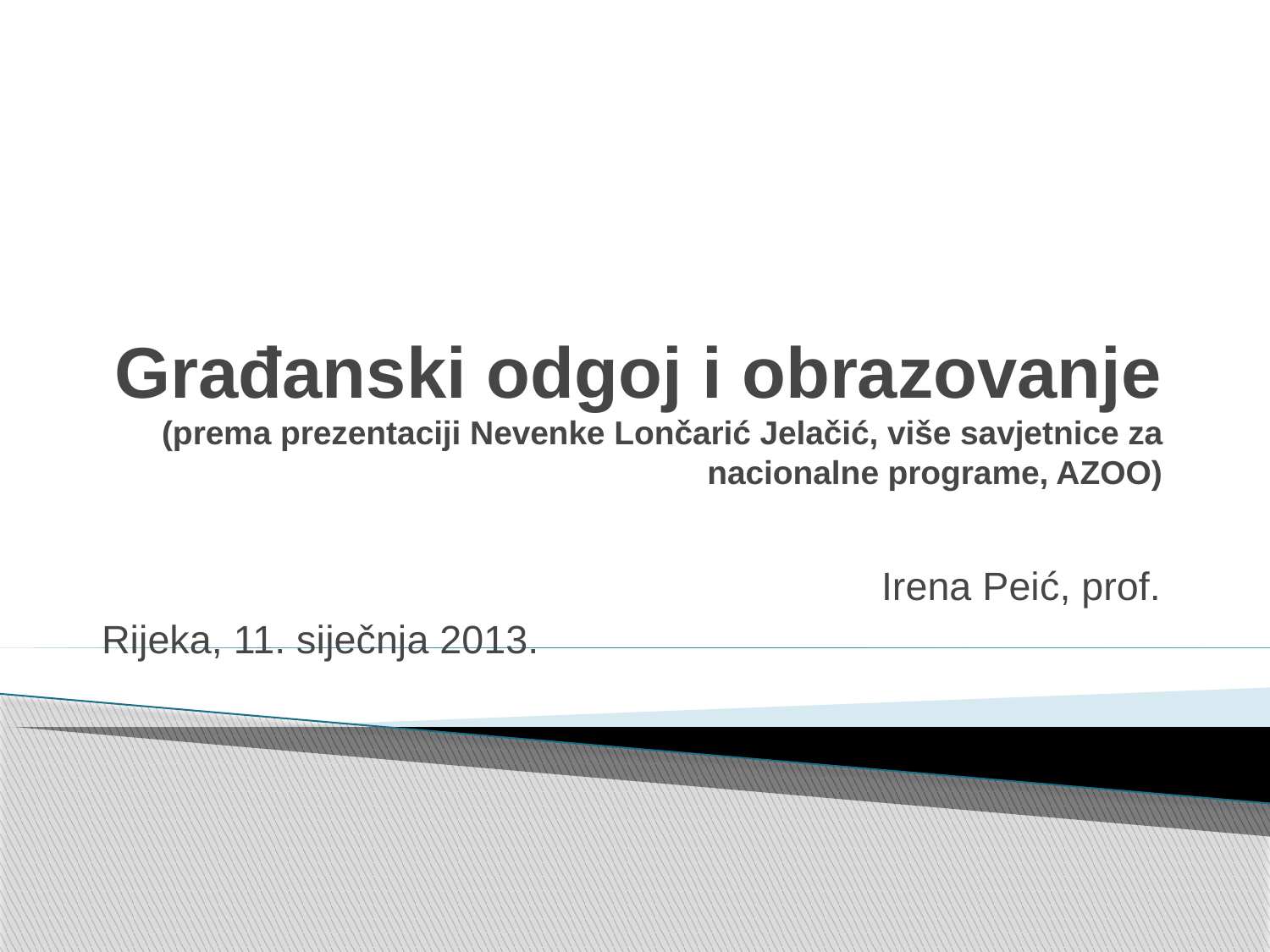

# Građanski odgoj i obrazovanje (prema prezentaciji Nevenke Lončarić Jelačić, više savjetnice za nacionalne programe, AZOO)

Irena Peić, prof.
Rijeka, 11. siječnja 2013.